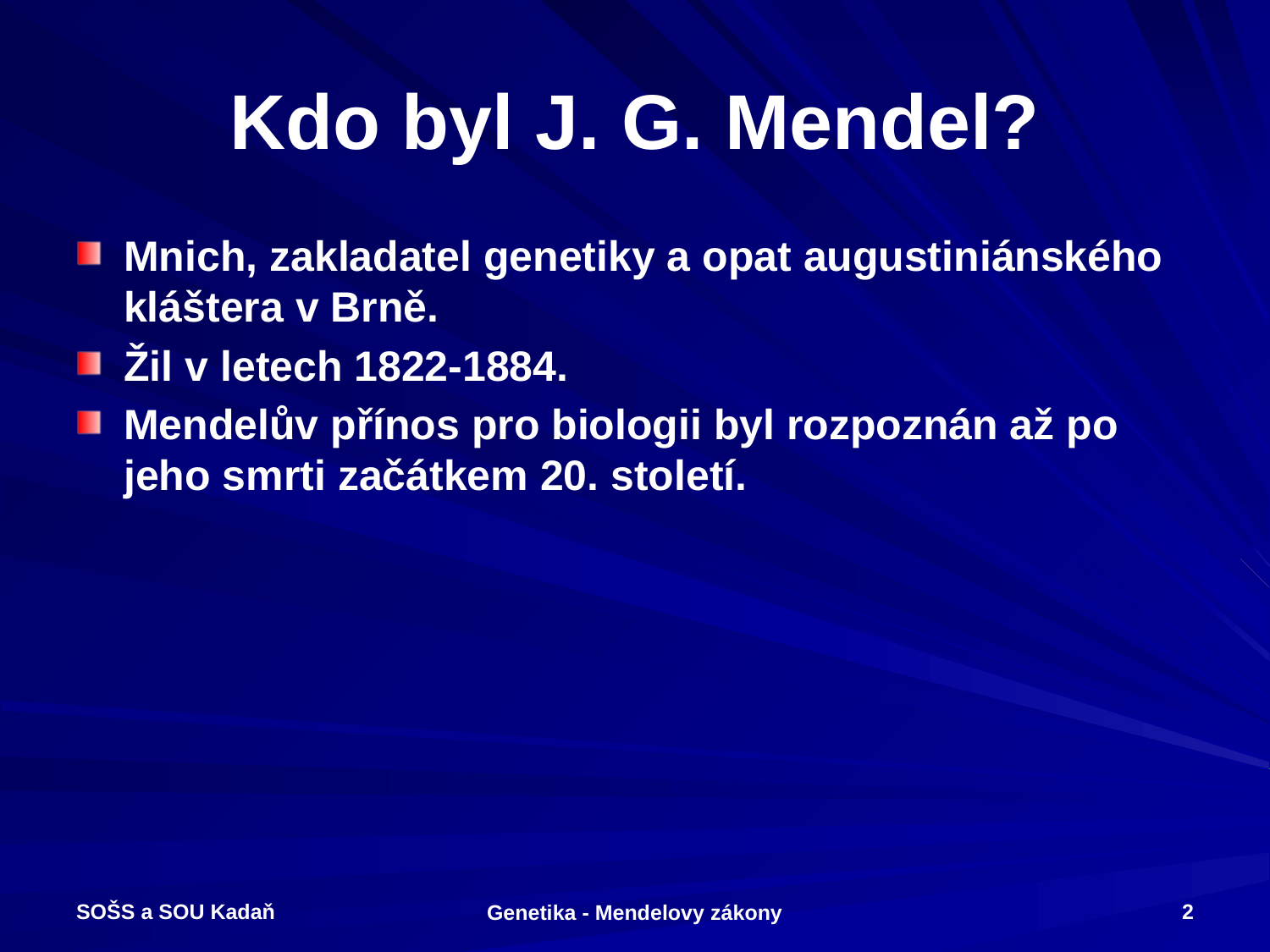

# Kdo byl J. G. Mendel?
Mnich, zakladatel genetiky a opat augustiniánského  kláštera v Brně.
Žil v letech 1822-1884.
Mendelův přínos pro biologii byl rozpoznán až po jeho smrti začátkem 20. století.
SOŠS a SOU Kadaň
2
Genetika - Mendelovy zákony